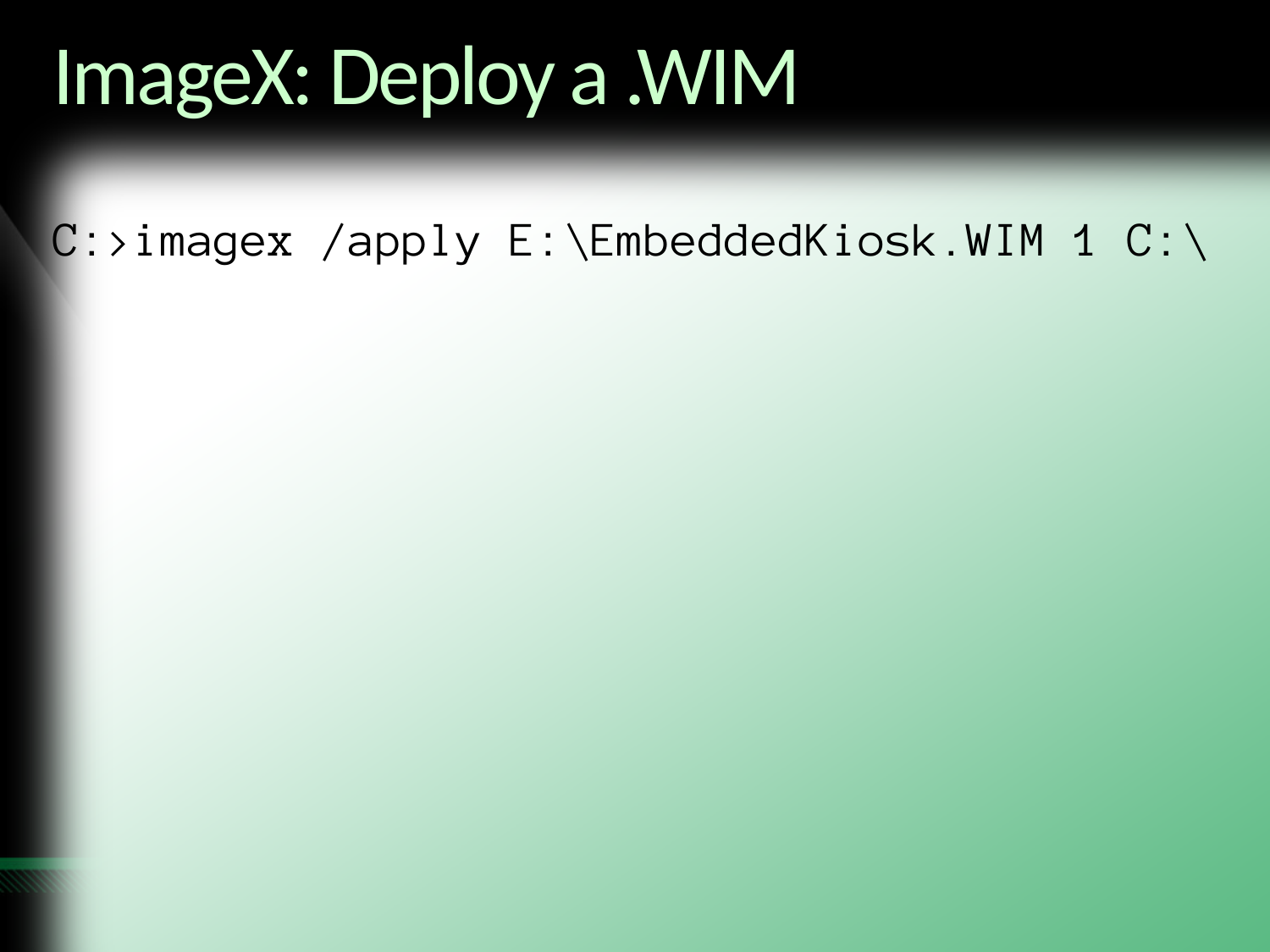

# ImageX: Deploy a .WIM
C:>imagex /apply E:\EmbeddedKiosk.WIM 1 C:\